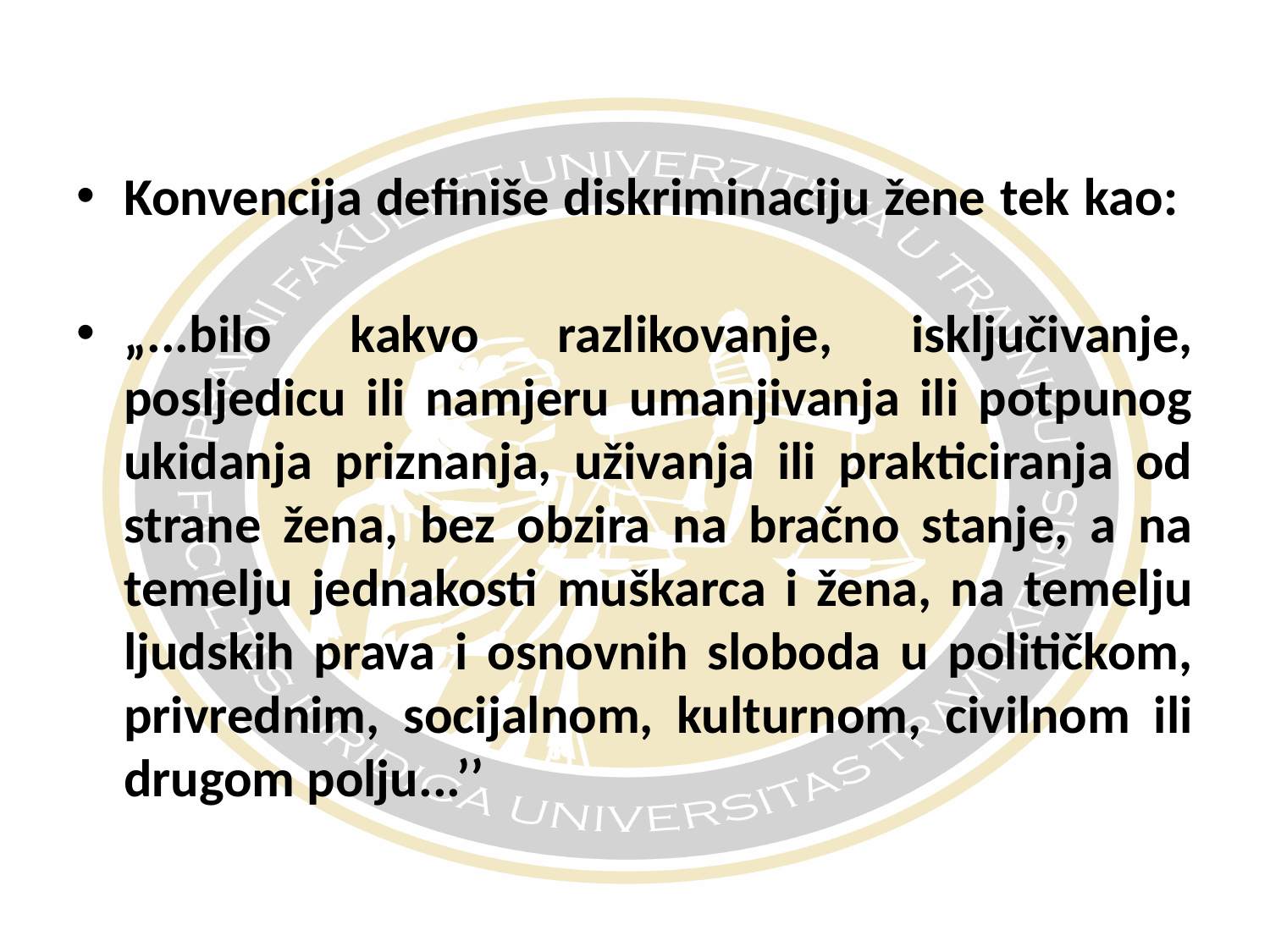

#
Konvencija definiše diskriminaciju žene tek kao:
„...bilo kakvo razlikovanje, isključivanje, posljedicu ili namjeru umanjivanja ili potpunog ukidanja priznanja, uživanja ili prakticiranja od strane žena, bez obzira na bračno stanje, a na temelju jednakosti muškarca i žena, na temelju ljudskih prava i osnovnih sloboda u političkom, privrednim, socijalnom, kulturnom, civilnom ili drugom polju...’’